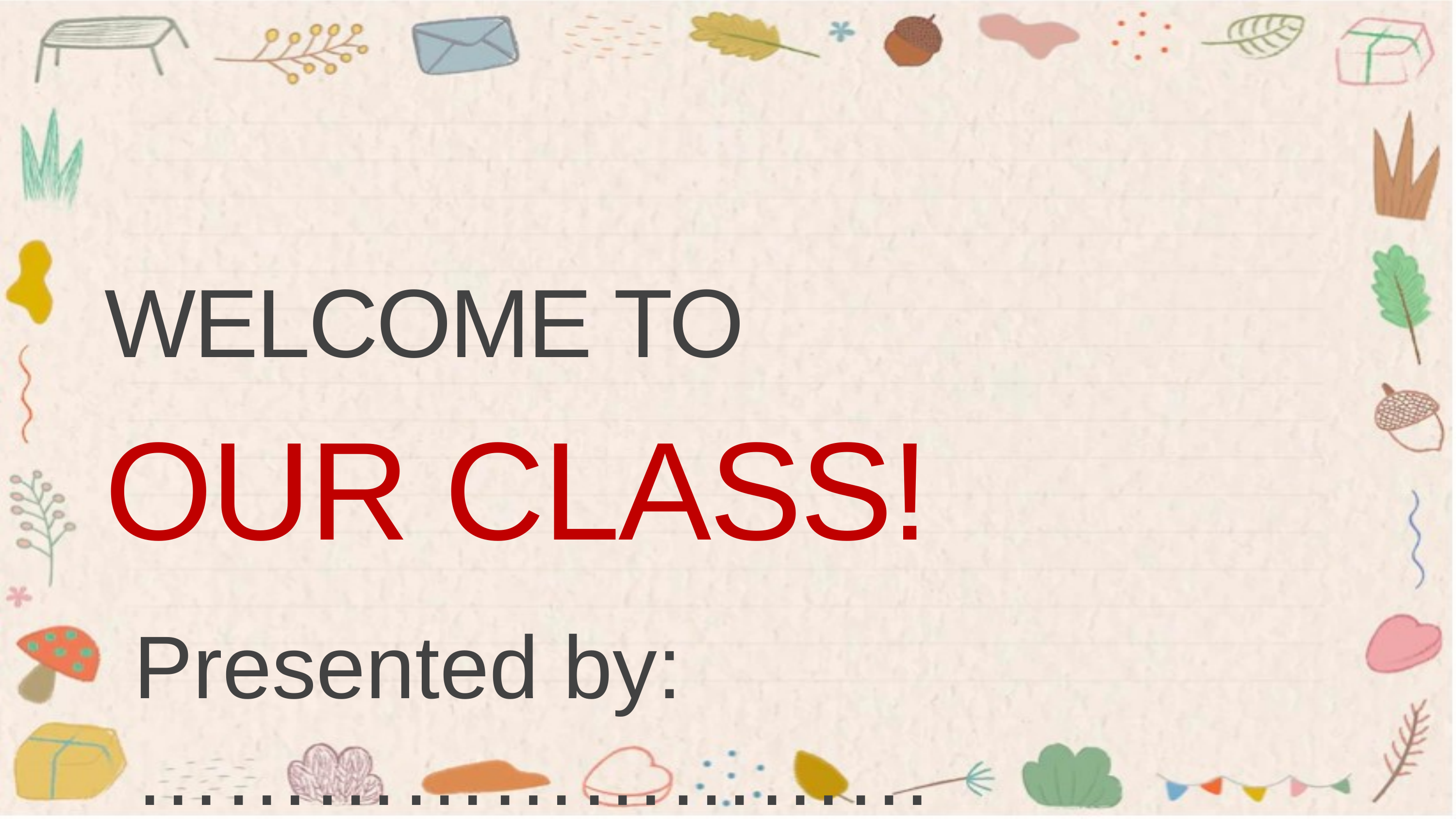

WELCOME TO
OUR CLASS!
Presented by: ………………………